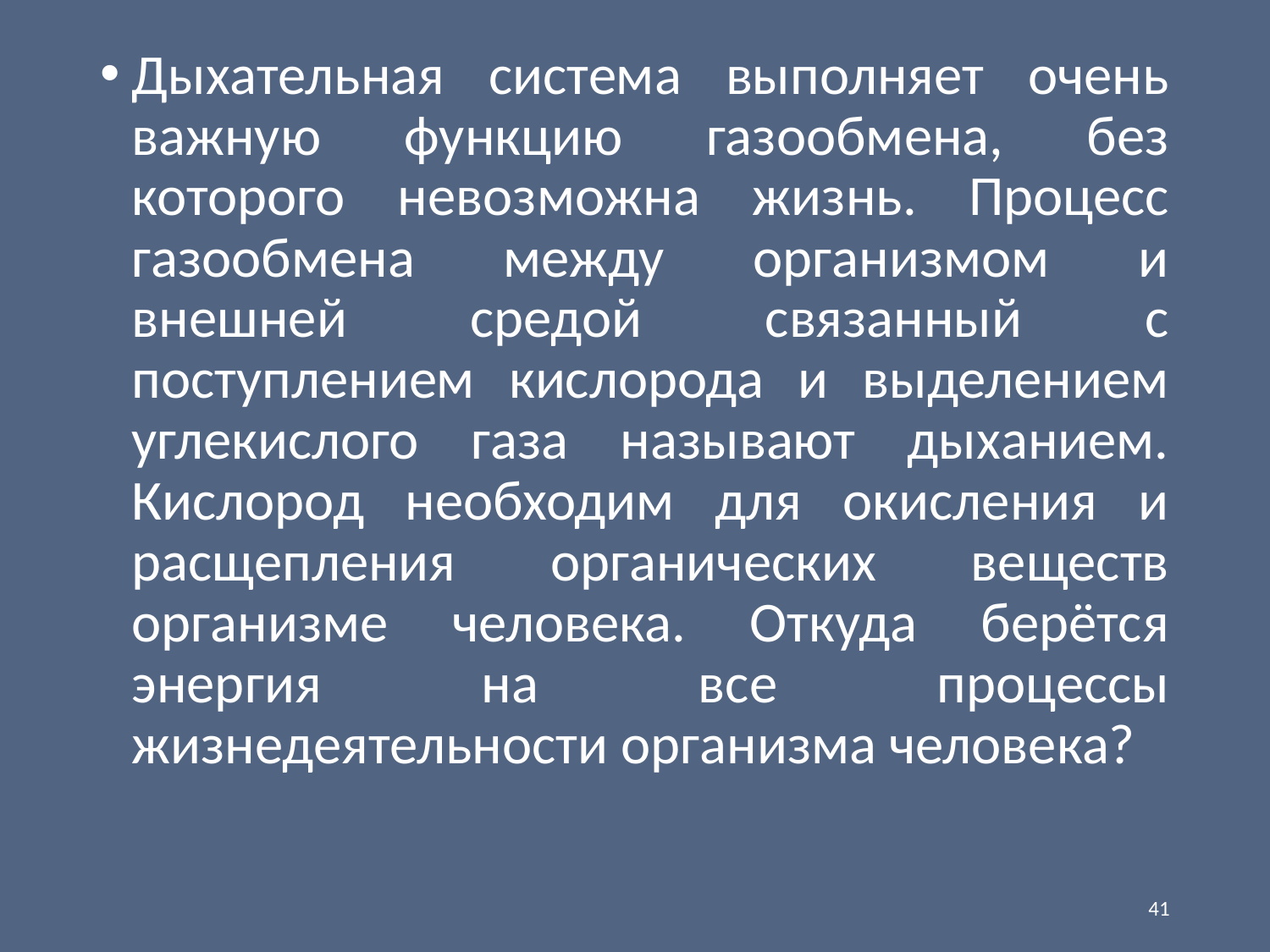

Дыхательная система выполняет очень важную функцию газообмена, без которого невозможна жизнь. Процесс газообмена между организмом и внешней средой связанный с поступлением кислорода и выделением углекислого газа называют дыханием. Кислород необходим для окисления и расщепления органических веществ организме человека. Откуда берётся энергия на все процессы жизнедеятельности организма человека?

41